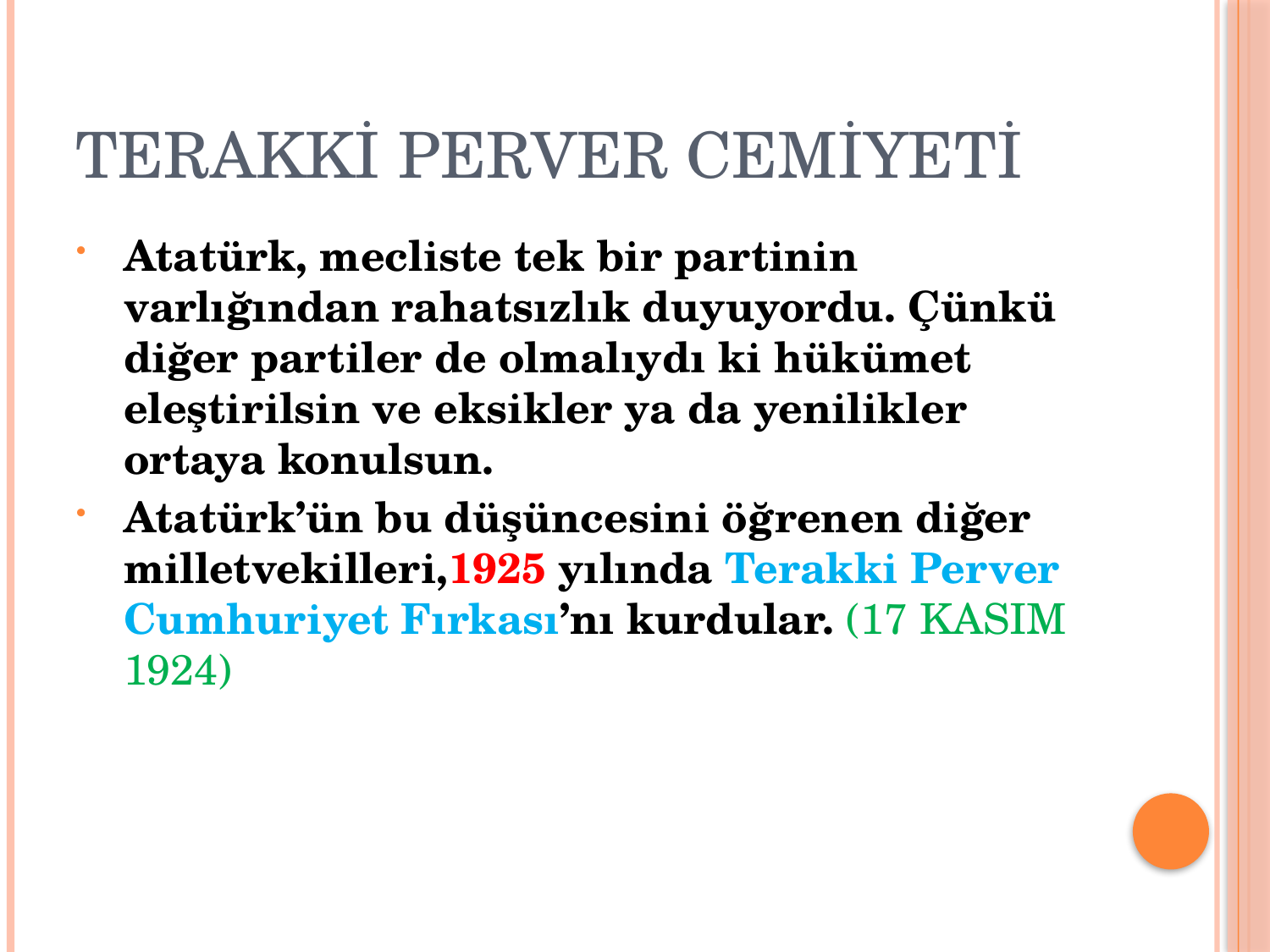

# Terakki Perver Cemiyeti
Atatürk, mecliste tek bir partinin varlığından rahatsızlık duyuyordu. Çünkü diğer partiler de olmalıydı ki hükümet eleştirilsin ve eksikler ya da yenilikler ortaya konulsun.
Atatürk’ün bu düşüncesini öğrenen diğer milletvekilleri,1925 yılında Terakki Perver Cumhuriyet Fırkası’nı kurdular. (17 KASIM 1924)